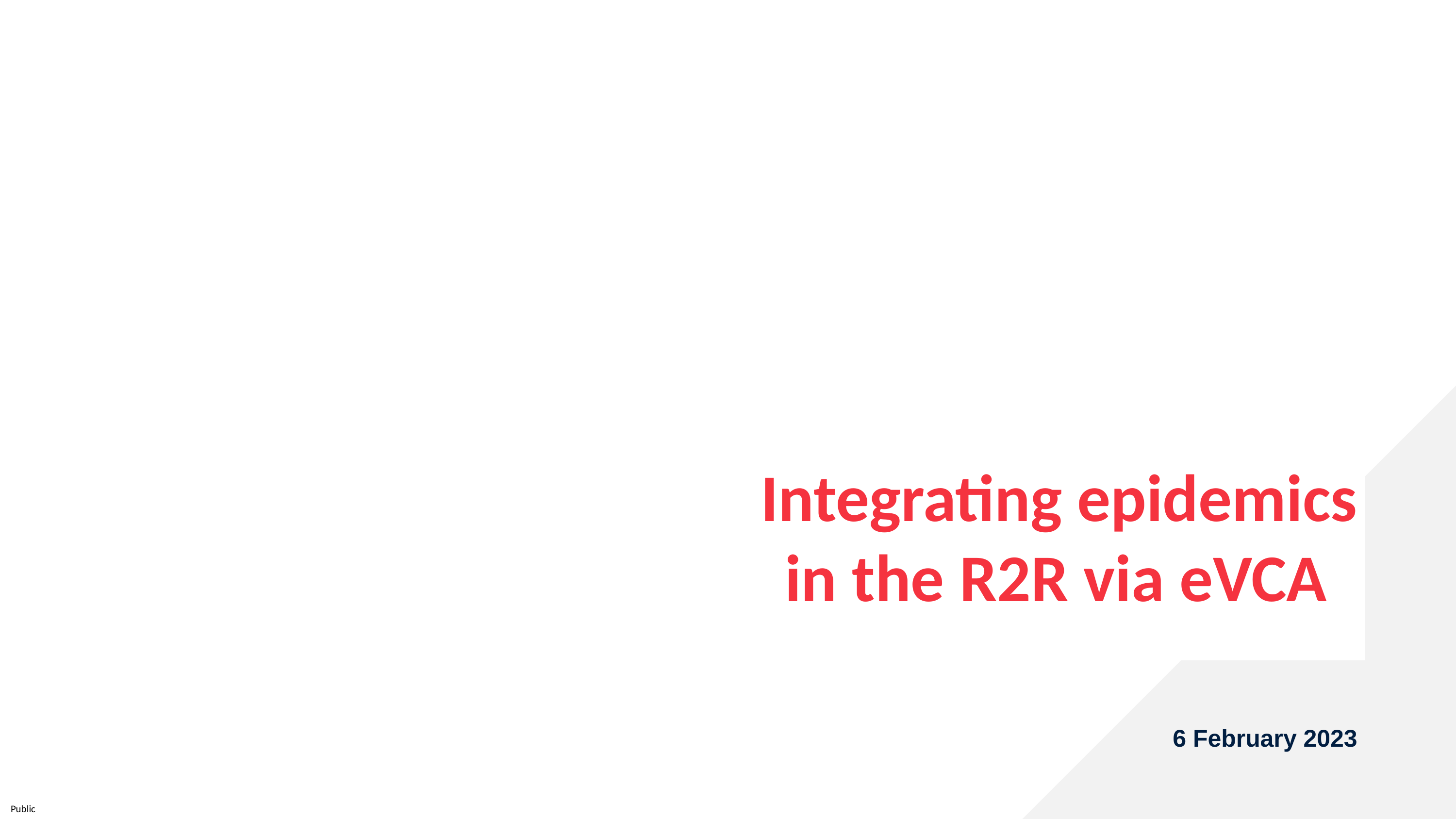

# Integrating epidemics in the R2R via eVCA